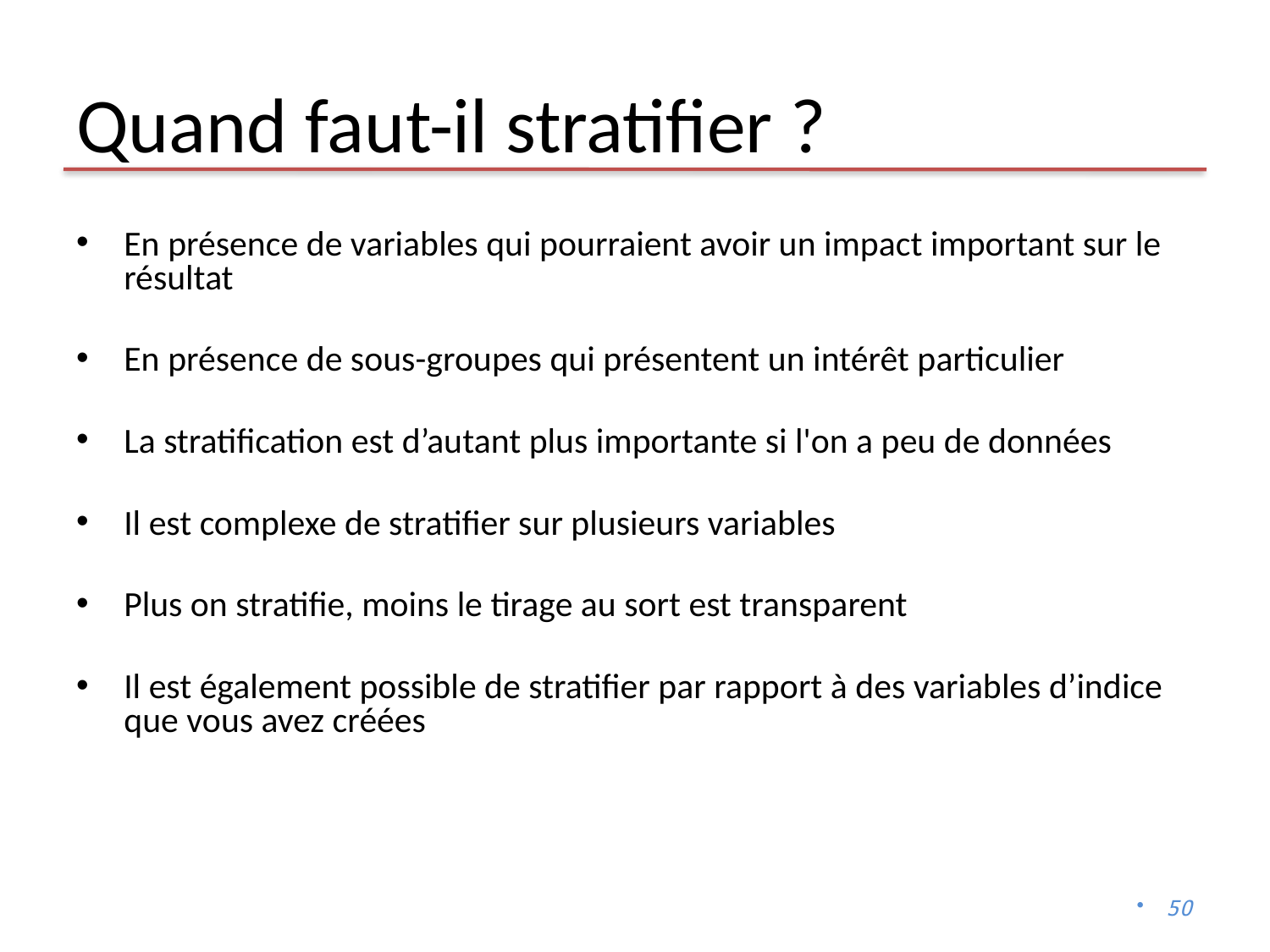

# Quand faut-il stratifier ?
En présence de variables qui pourraient avoir un impact important sur le résultat

En présence de sous-groupes qui présentent un intérêt particulier

La stratification est d’autant plus importante si l'on a peu de données

Il est complexe de stratifier sur plusieurs variables

Plus on stratifie, moins le tirage au sort est transparent

Il est également possible de stratifier par rapport à des variables d’indice que vous avez créées
50